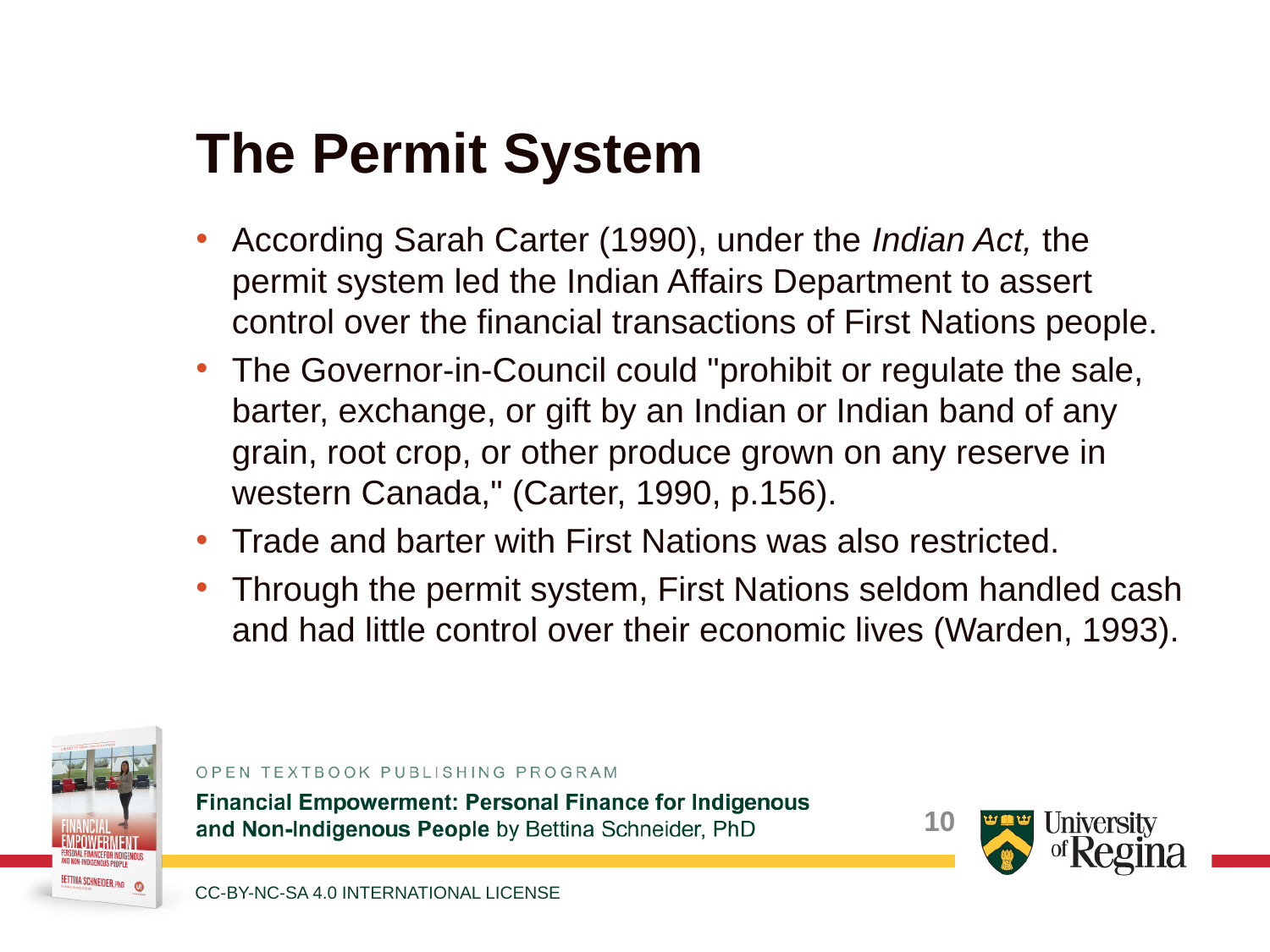

# The Permit System
According Sarah Carter (1990), under the Indian Act, the permit system led the Indian Affairs Department to assert control over the financial transactions of First Nations people.
The Governor-in-Council could "prohibit or regulate the sale, barter, exchange, or gift by an Indian or Indian band of any grain, root crop, or other produce grown on any reserve in western Canada," (Carter, 1990, p.156).
Trade and barter with First Nations was also restricted.
Through the permit system, First Nations seldom handled cash and had little control over their economic lives (Warden, 1993).

10
CC-BY-NC-SA 4.0 INTERNATIONAL LICENSE